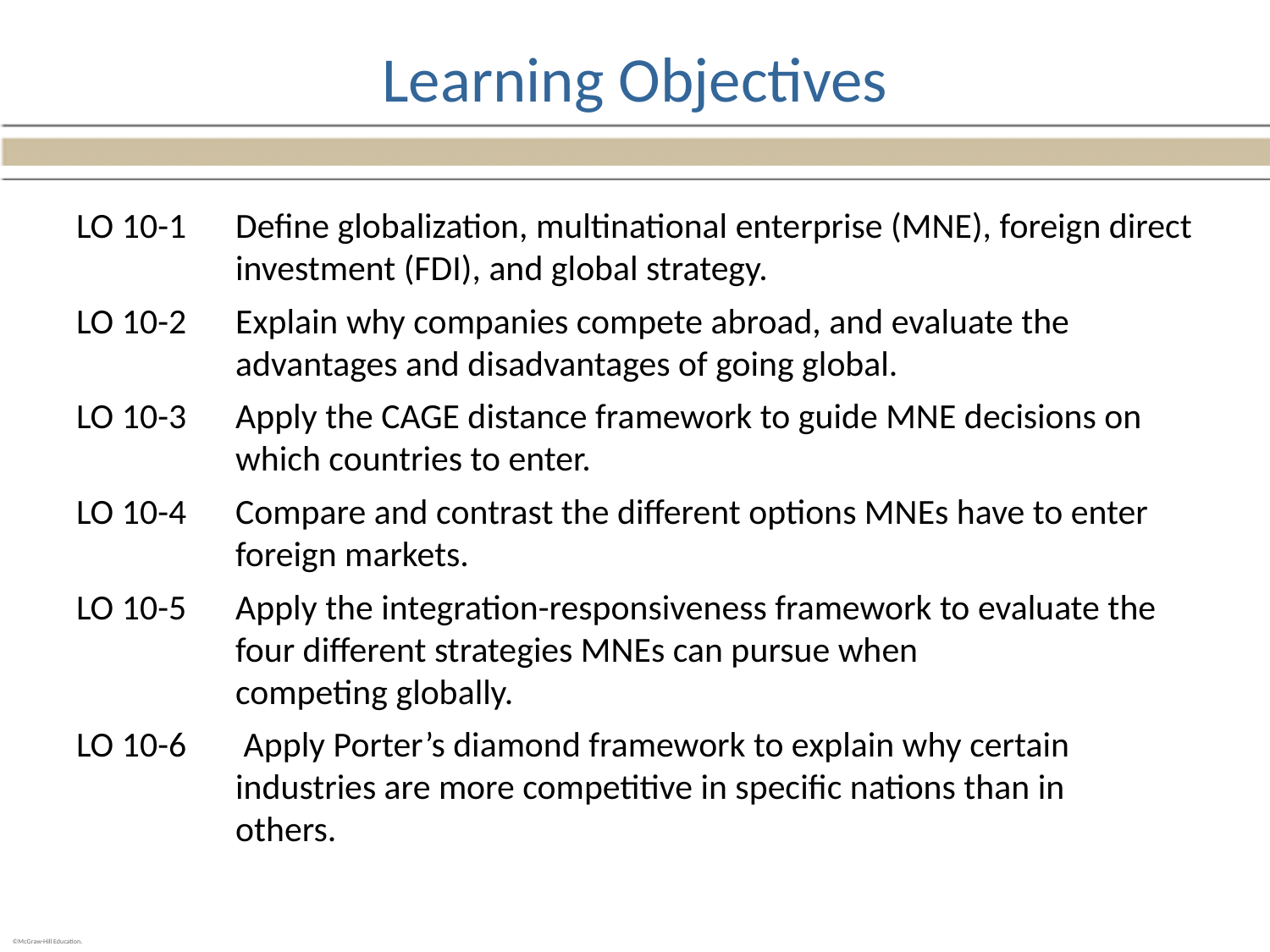

# Learning Objectives
LO 10-1   	Define globalization, multinational enterprise (MNE), foreign direct investment (FDI), and global strategy.
LO 10-2   	Explain why companies compete abroad, and evaluate the 	   advantages and disadvantages of going global.
LO 10-3   	Apply the CAGE distance framework to guide MNE decisions on which countries to enter.
LO 10-4   	Compare and contrast the different options MNEs have to enter foreign markets.
LO 10-5   	Apply the integration-responsiveness framework to evaluate the four different strategies MNEs can pursue when 	   	   competing globally.
LO 10-6  	 Apply Porter’s diamond framework to explain why certain 	   industries are more competitive in specific nations than in  	   others.